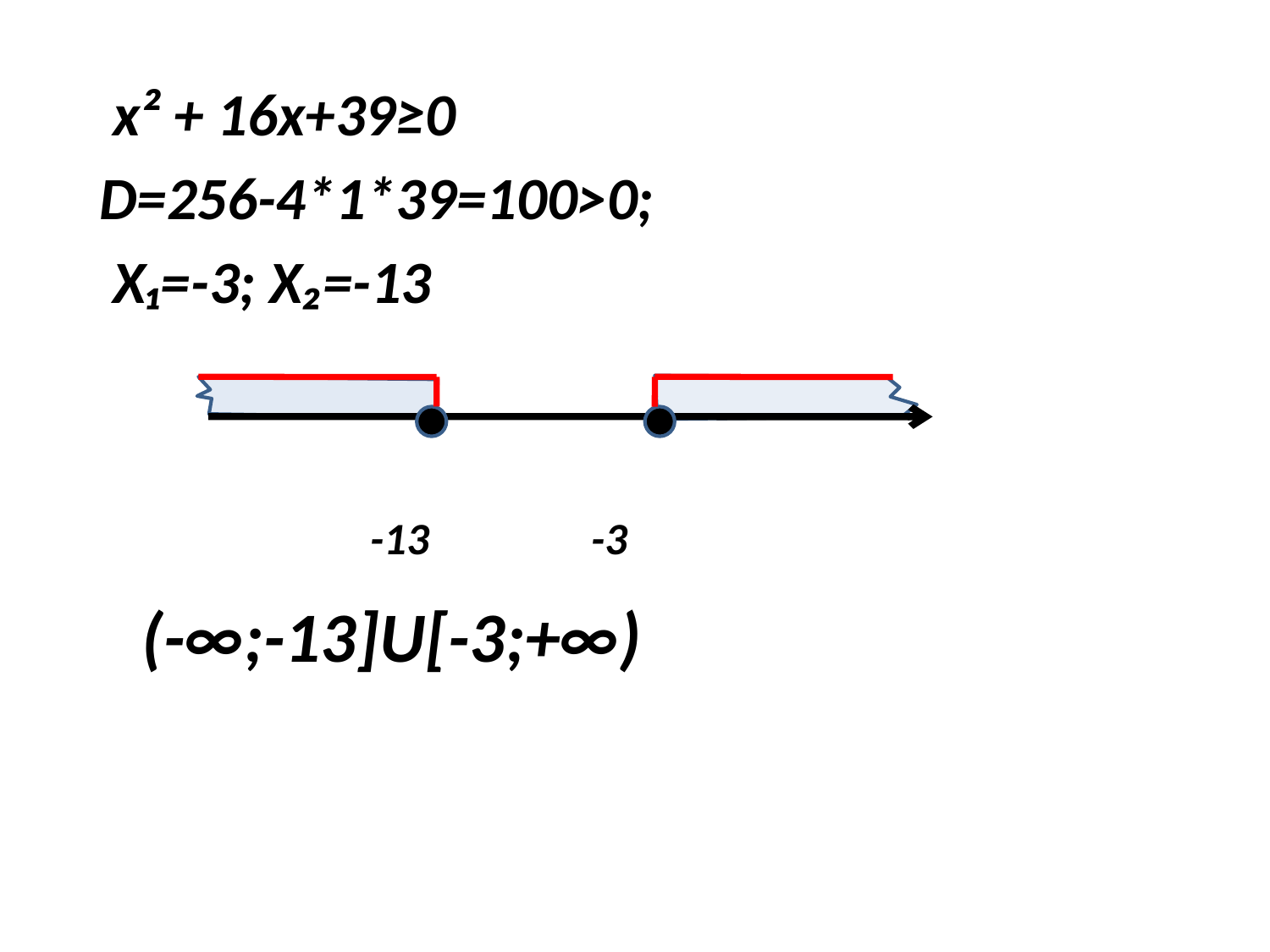

x² + 16x+39≥0
  D=256-4*1*39=100>0;
   X₁=-3; X₂=-13

                      -13                -3

(-∞;-13]U[-3;+∞)